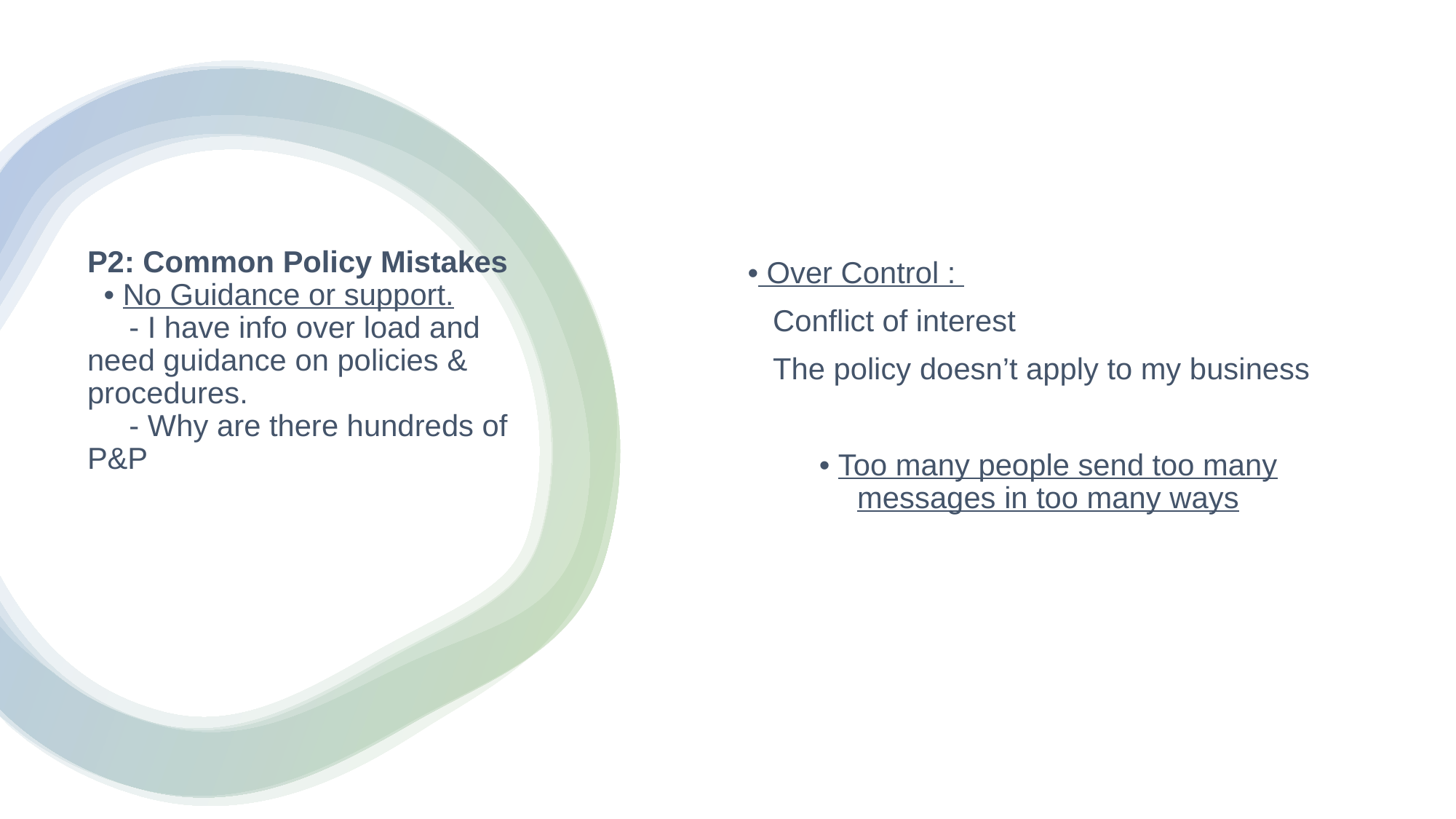

• Over Control :
   Conflict of interest
   The policy doesn’t apply to my business

• Too many people send too many messages in too many ways

# P2: Common Policy Mistakes • No Guidance or support. - I have info over load and need guidance on policies & procedures. - Why are there hundreds of   P&P